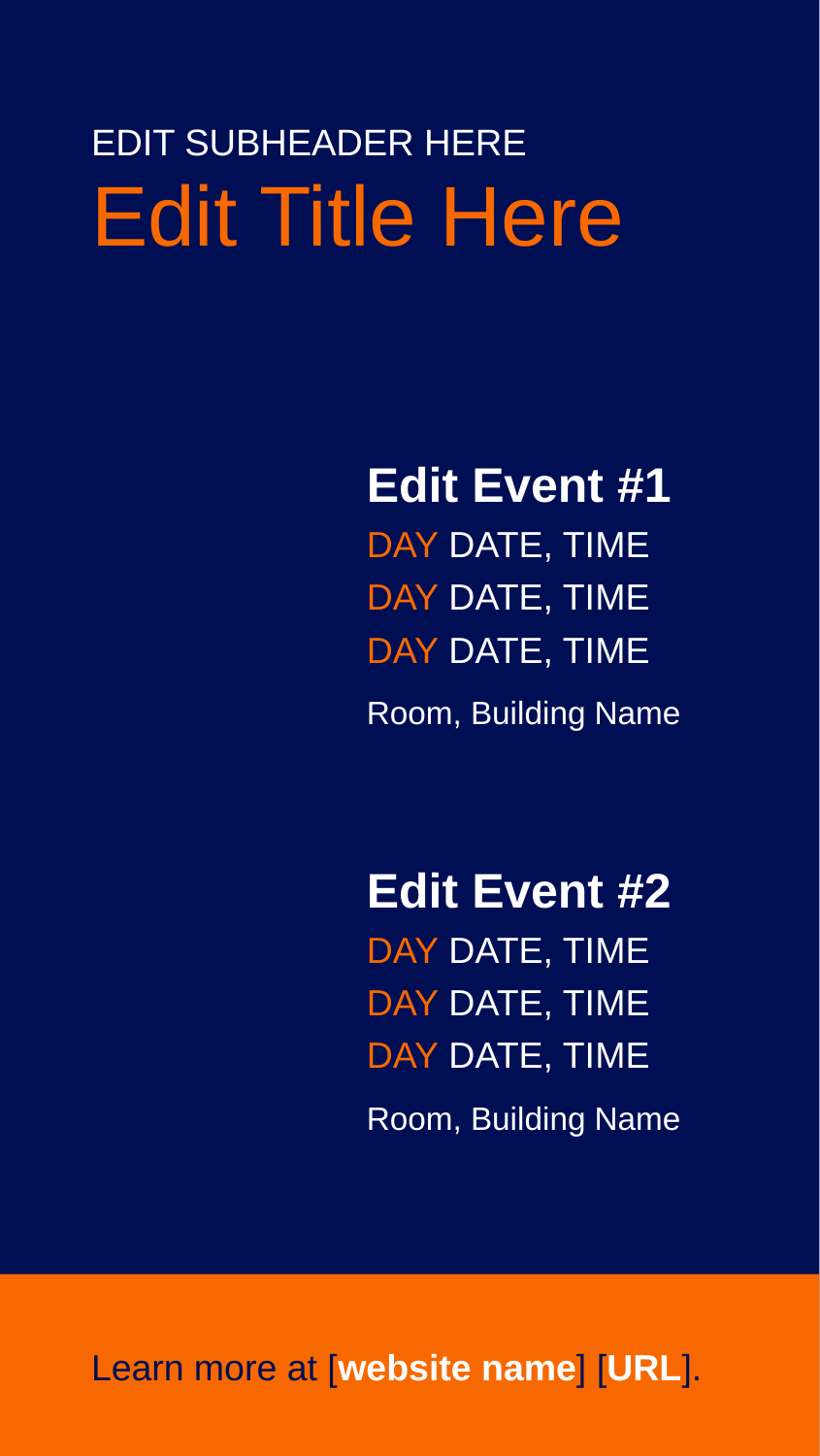

EDIT SUBHEADER HERE
Edit Title Here

Edit Event #1
DAY DATE, TIME
DAY DATE, TIME
DAY DATE, TIME
Room, Building Name

Edit Event #2
DAY DATE, TIME
DAY DATE, TIME
DAY DATE, TIME
Room, Building Name
Learn more at [website name] [URL].